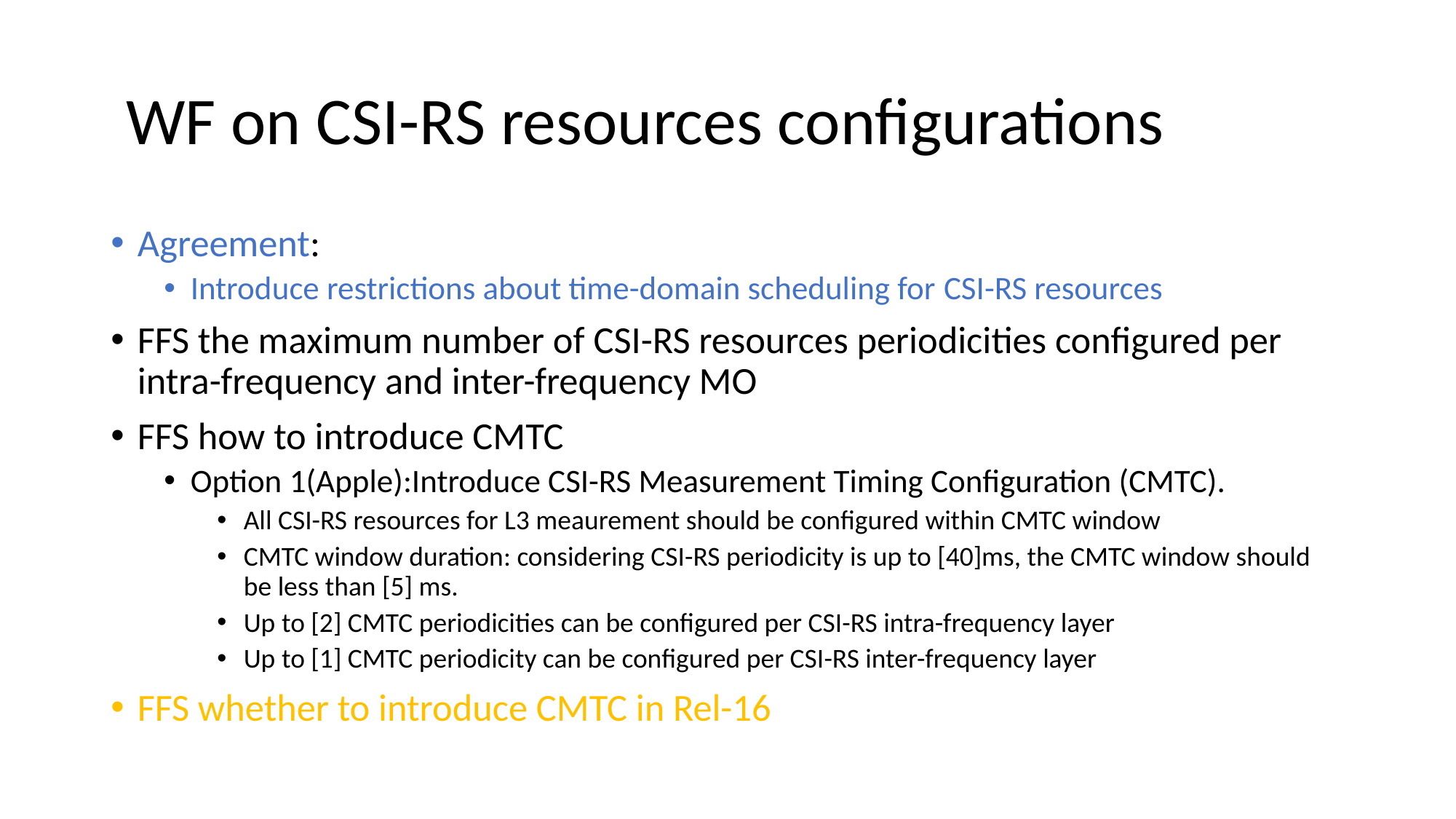

# WF on CSI-RS resources configurations
Agreement:
Introduce restrictions about time-domain scheduling for CSI-RS resources
FFS the maximum number of CSI-RS resources periodicities configured per intra-frequency and inter-frequency MO
FFS how to introduce CMTC
Option 1(Apple):Introduce CSI-RS Measurement Timing Configuration (CMTC).
All CSI-RS resources for L3 meaurement should be configured within CMTC window
CMTC window duration: considering CSI-RS periodicity is up to [40]ms, the CMTC window should be less than [5] ms.
Up to [2] CMTC periodicities can be configured per CSI-RS intra-frequency layer
Up to [1] CMTC periodicity can be configured per CSI-RS inter-frequency layer
FFS whether to introduce CMTC in Rel-16